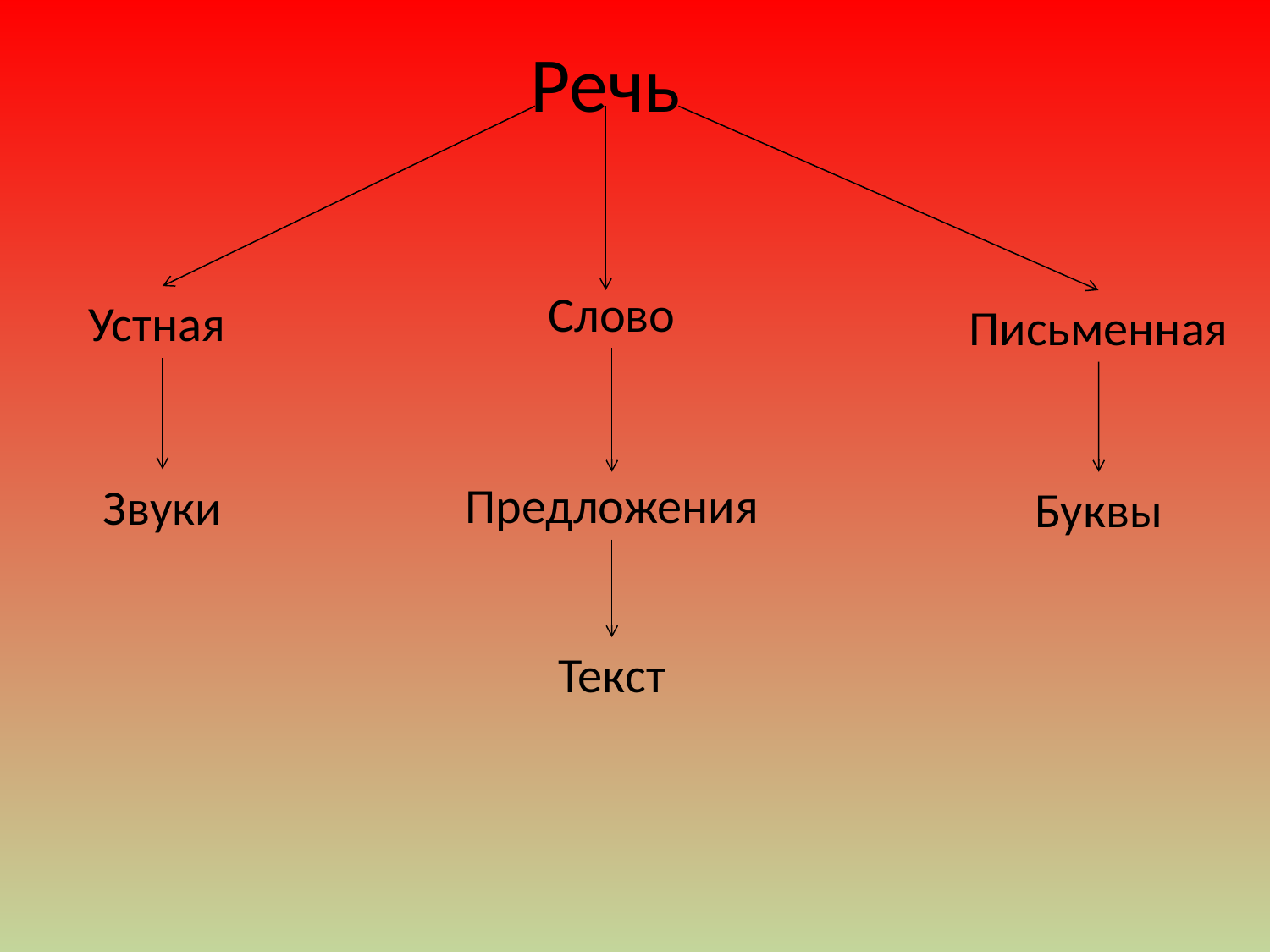

# Речь
Слово
Устная
Письменная
Предложения
Звуки
Буквы
Текст